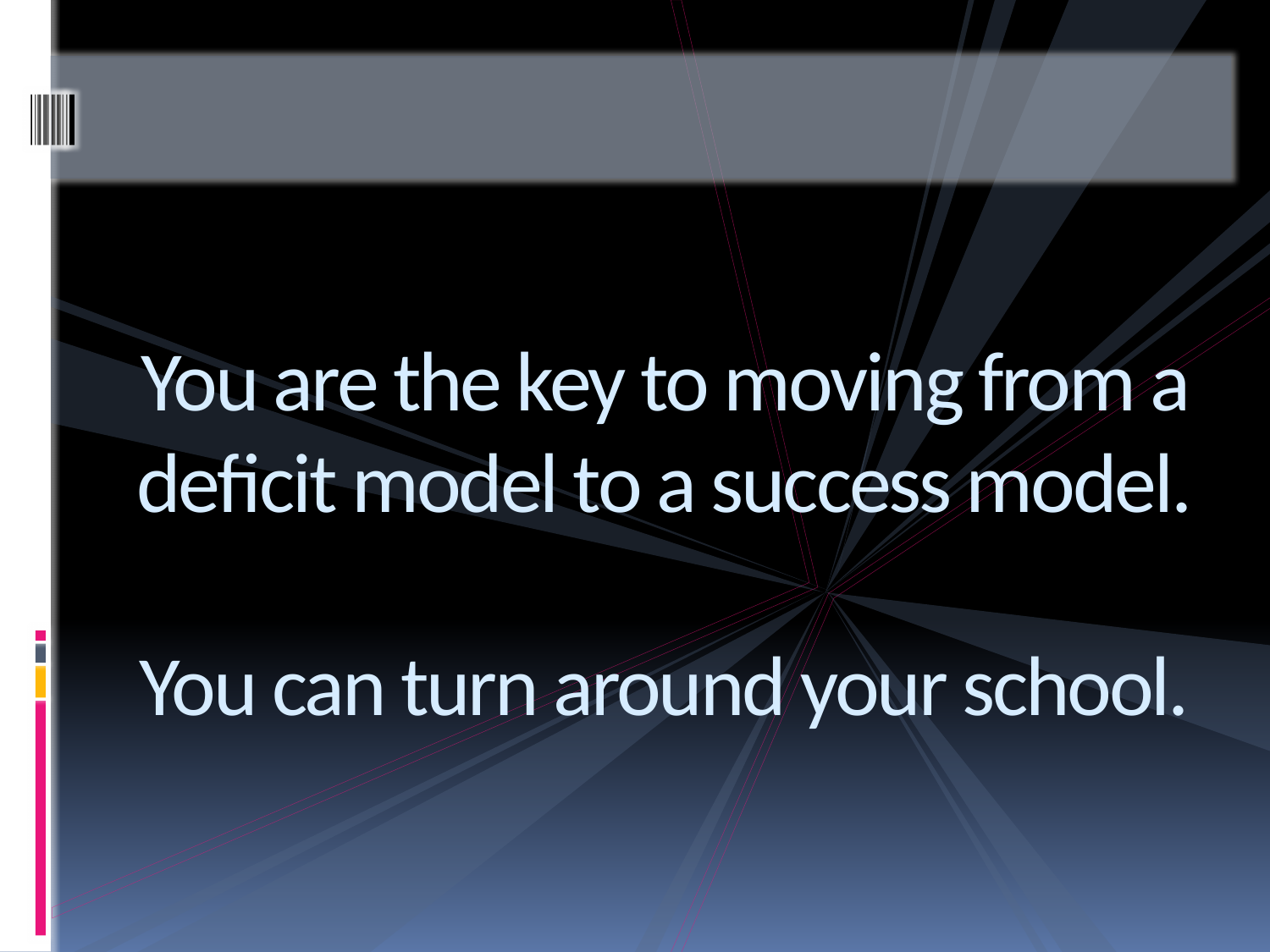

# You are the key to moving from a deficit model to a success model. You can turn around your school.